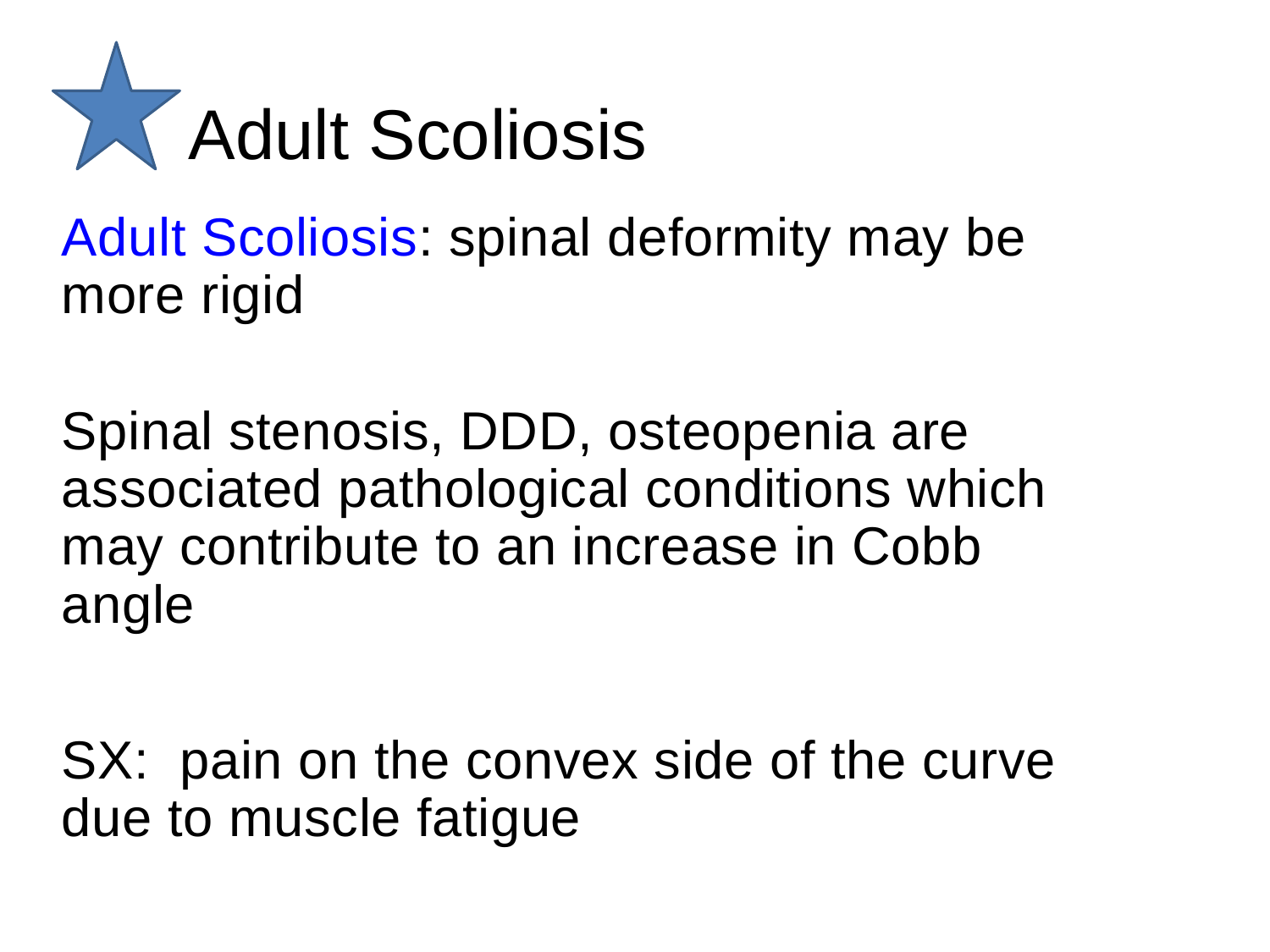

# Adult Scoliosis

Adult Scoliosis: spinal deformity may be more rigid
Spinal stenosis, DDD, osteopenia are associated pathological conditions which may contribute to an increase in Cobb angle

SX:  pain on the convex side of the curve due to muscle fatigue